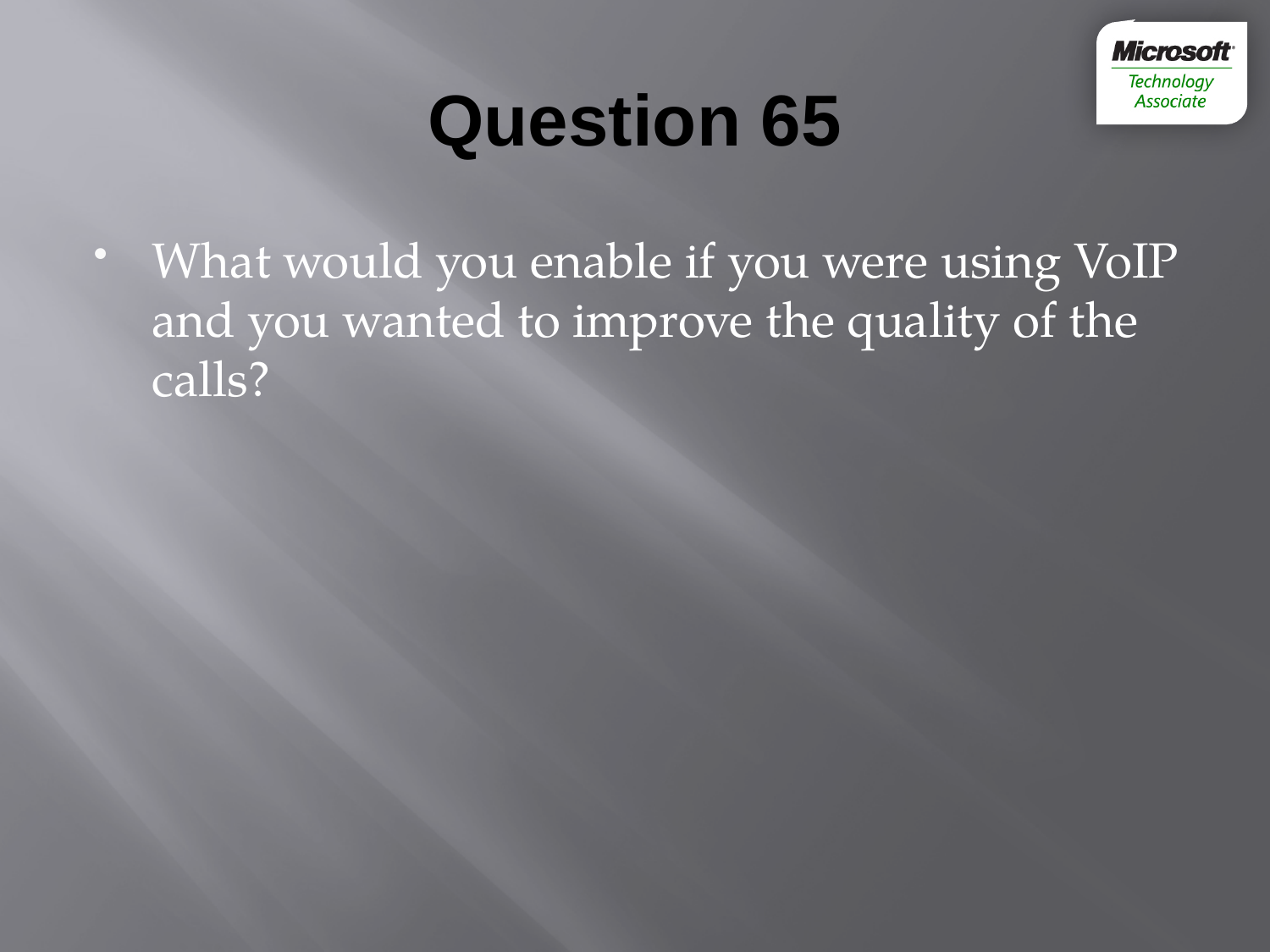

# Question 65
What would you enable if you were using VoIP and you wanted to improve the quality of the calls?